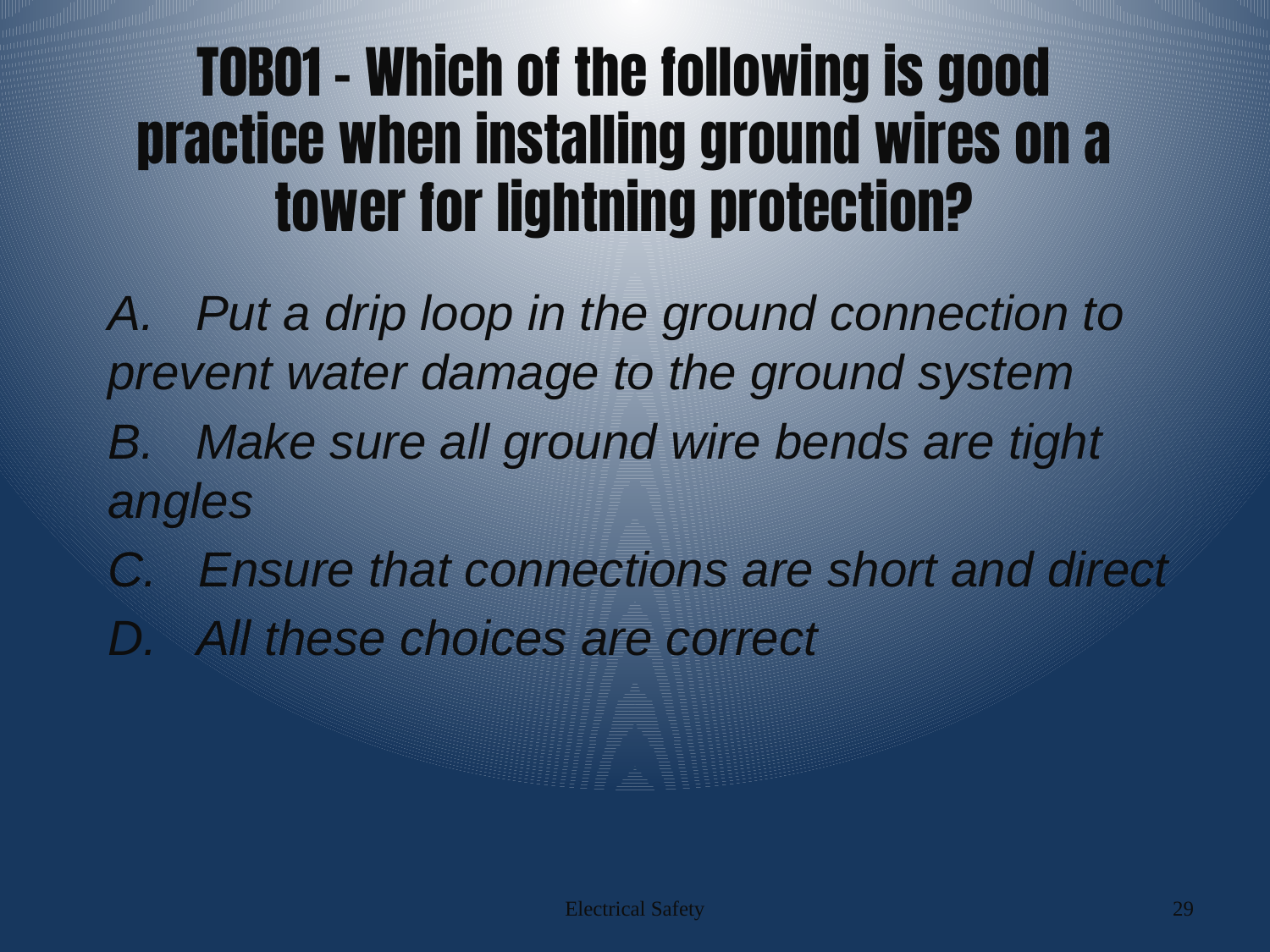

# T0B01 – Which of the following is good practice when installing ground wires on a tower for lightning protection?
A.   Put a drip loop in the ground connection to prevent water damage to the ground system
B.   Make sure all ground wire bends are tight angles
C.   Ensure that connections are short and direct
D.   All these choices are correct
Electrical Safety
29